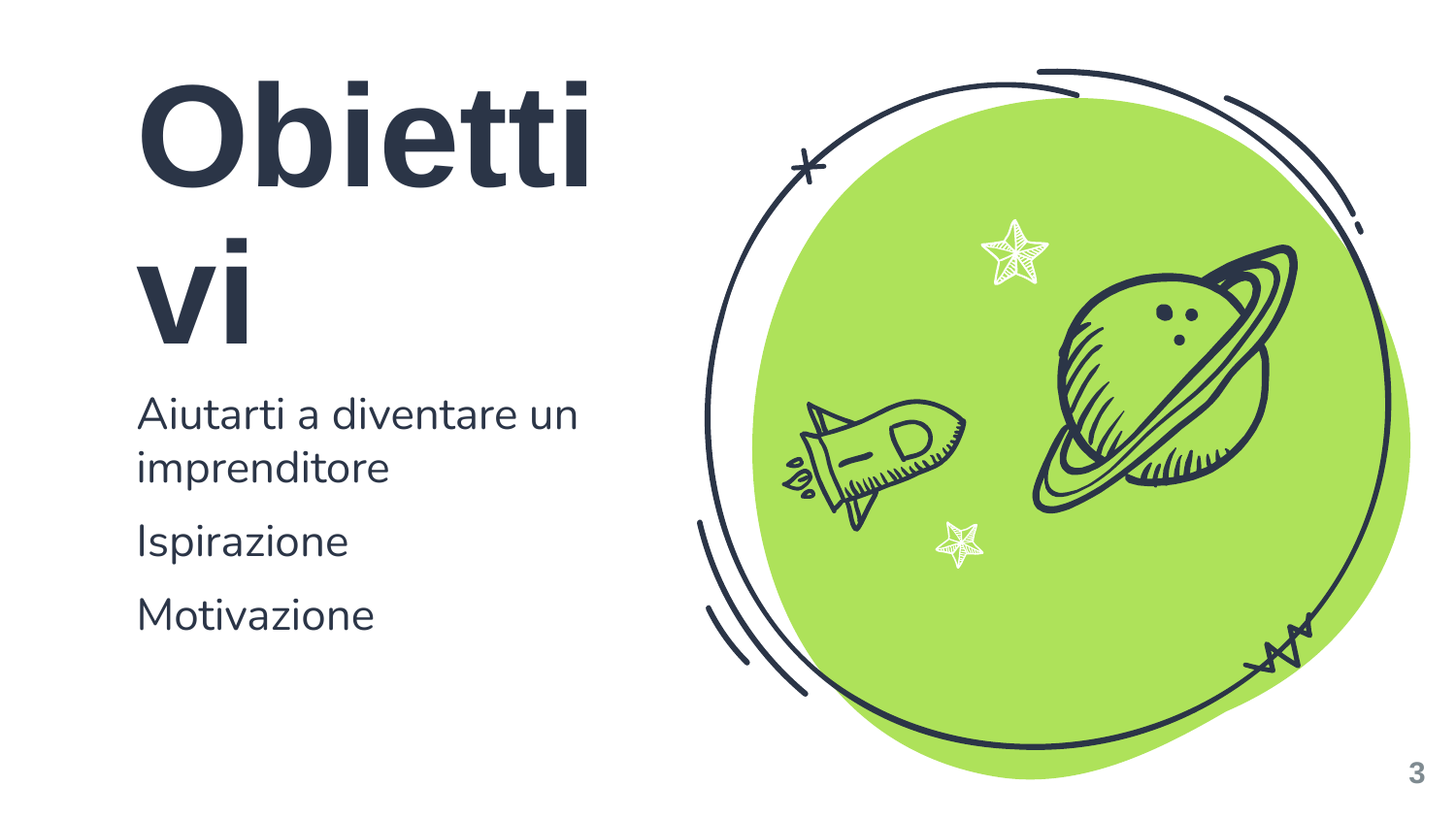

Obiettivi

Aiutarti a diventare un imprenditore
Ispirazione
Motivazione

3